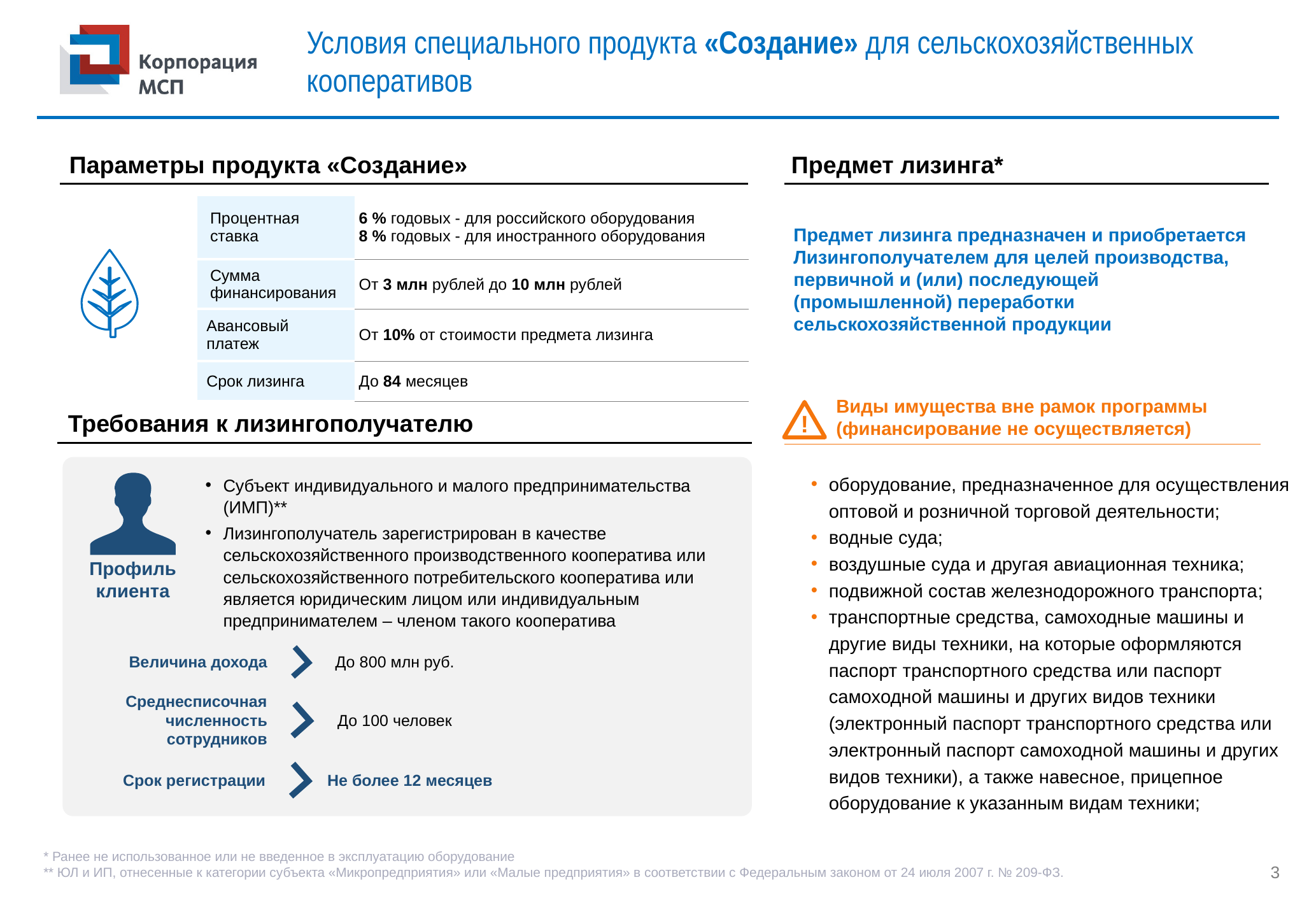

# Условия специального продукта «Создание» для сельскохозяйственных кооперативов
Параметры продукта «Создание»
Предмет лизинга*
| Процентная ставка | 6 % годовых - для российского оборудования 8 % годовых - для иностранного оборудования |
| --- | --- |
| Сумма финансирования | От 3 млн рублей до 10 млн рублей |
| Авансовый платеж | От 10% от стоимости предмета лизинга |
| Срок лизинга | До 84 месяцев |
Предмет лизинга предназначен и приобретается Лизингополучателем для целей производства, первичной и (или) последующей (промышленной) переработки сельскохозяйственной продукции

Виды имущества вне рамок программы (финансирование не осуществляется)

!
Требования к лизингополучателю

оборудование, предназначенное для осуществления оптовой и розничной торговой деятельности;
водные суда;
воздушные суда и другая авиационная техника;
подвижной состав железнодорожного транспорта;
транспортные средства, самоходные машины и другие виды техники, на которые оформляются паспорт транспортного средства или паспорт самоходной машины и других видов техники (электронный паспорт транспортного средства или электронный паспорт самоходной машины и других видов техники), а также навесное, прицепное оборудование к указанным видам техники;
Субъект индивидуального и малого предпринимательства (ИМП)**
Лизингополучатель зарегистрирован в качестве сельскохозяйственного производственного кооператива или сельскохозяйственного потребительского кооператива или является юридическим лицом или индивидуальным предпринимателем – членом такого кооператива

Профиль клиента
Величина дохода
До 800 млн руб.

Среднесписочная численность сотрудников
До 100 человек

Срок регистрации
Не более 12 месяцев

* Ранее не использованное или не введенное в эксплуатацию оборудование
** ЮЛ и ИП, отнесенные к категории субъекта «Микропредприятия» или «Малые предприятия» в соответствии с Федеральным законом от 24 июля 2007 г. № 209-ФЗ.